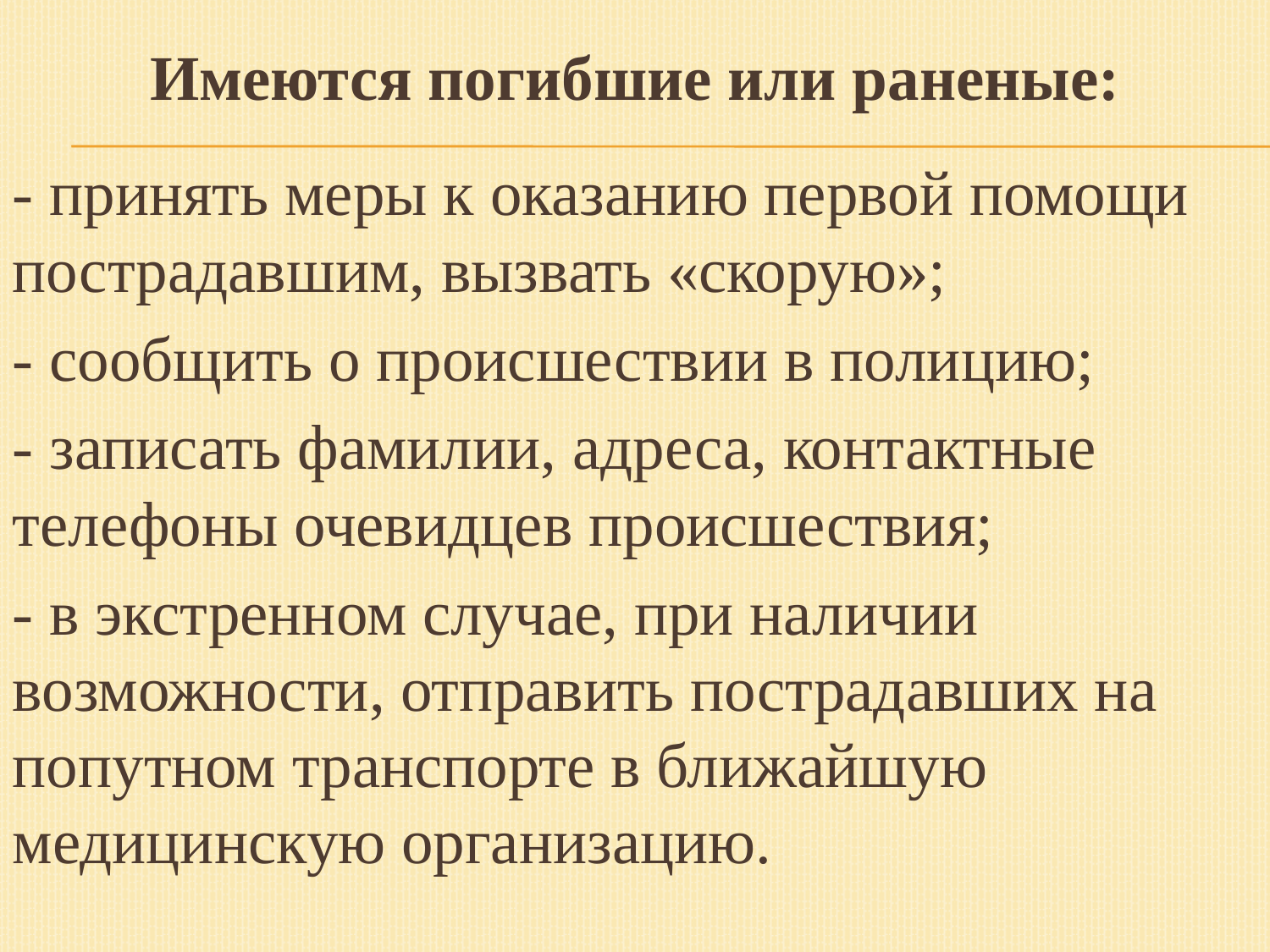

# Имеются погибшие или раненые:
- принять меры к оказанию первой помощи пострадавшим, вызвать «скорую»;
- сообщить о происшествии в полицию;
- записать фамилии, адреса, контактные телефоны очевидцев происшествия;
- в экстренном случае, при наличии возможности, отправить пострадавших на попутном транспорте в ближайшую медицинскую организацию.